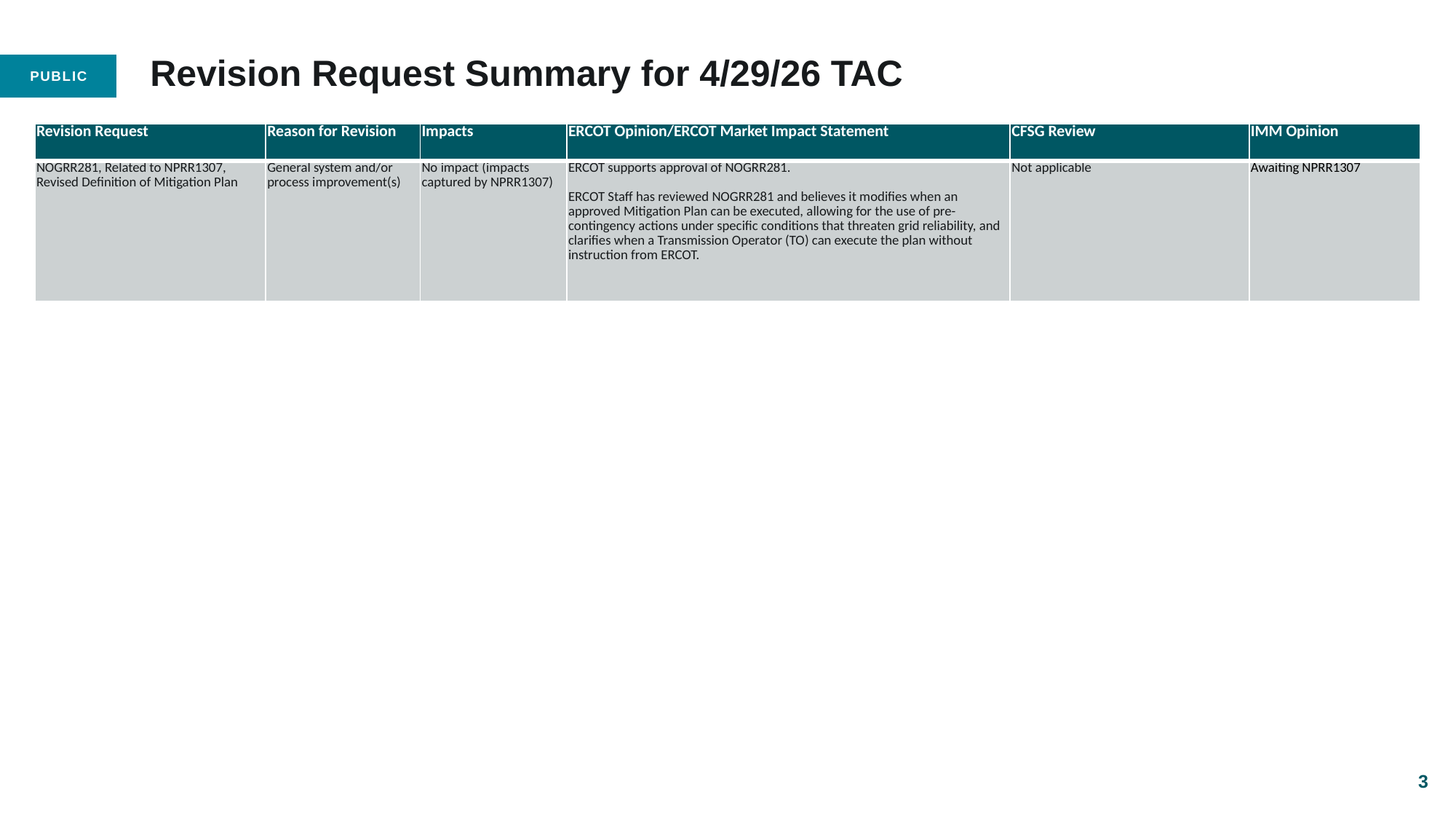

# Revision Request Summary for 4/29/26 TAC
| Revision Request | Reason for Revision | Impacts | ERCOT Opinion/ERCOT Market Impact Statement | CFSG Review | IMM Opinion |
| --- | --- | --- | --- | --- | --- |
| NOGRR281, Related to NPRR1307, Revised Definition of Mitigation Plan | General system and/or process improvement(s) | No impact (impacts captured by NPRR1307) | ERCOT supports approval of NOGRR281. ERCOT Staff has reviewed NOGRR281 and believes it modifies when an approved Mitigation Plan can be executed, allowing for the use of pre-contingency actions under specific conditions that threaten grid reliability, and clarifies when a Transmission Operator (TO) can execute the plan without instruction from ERCOT. | Not applicable | Awaiting NPRR1307 |
3